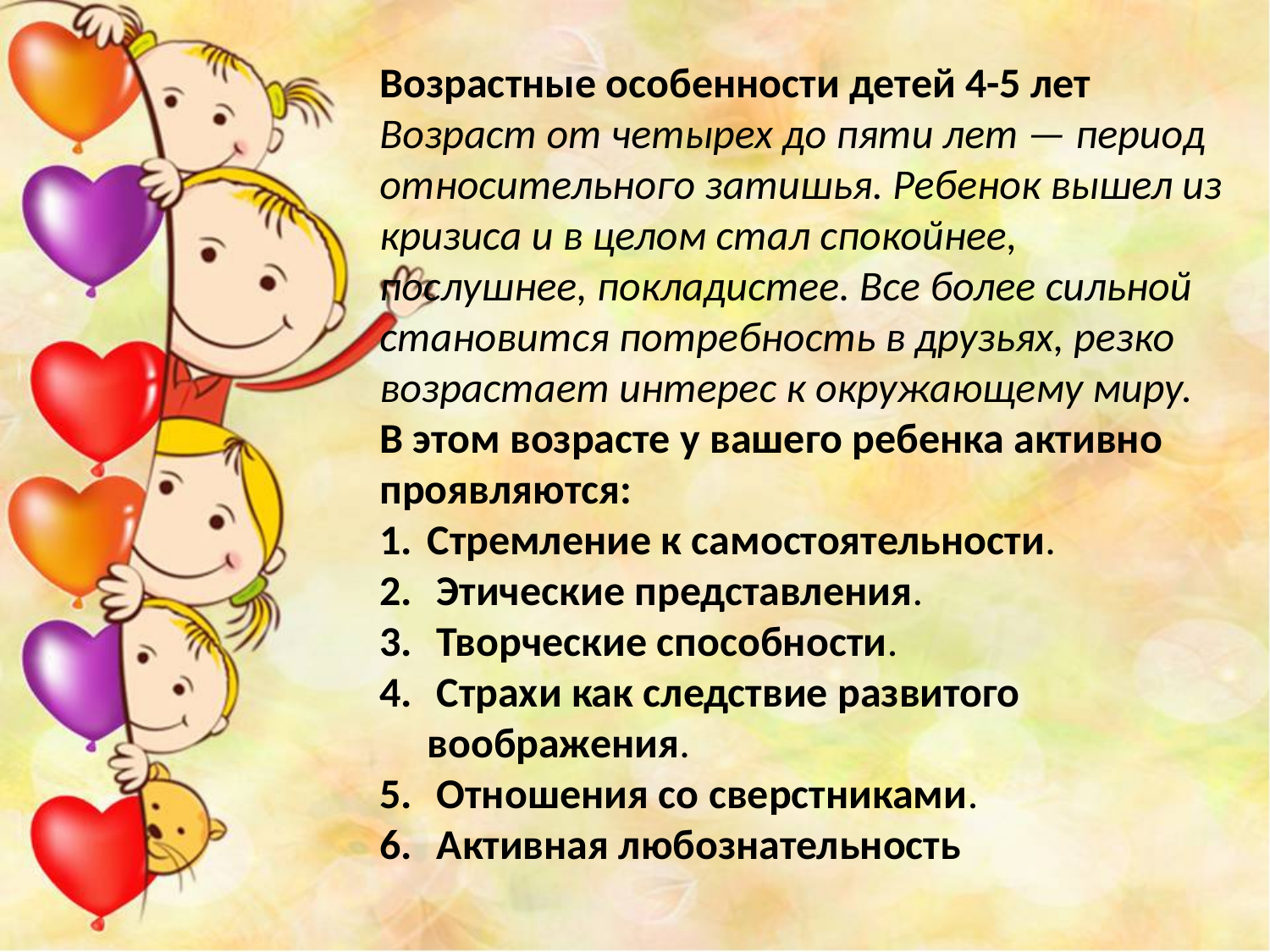

Возрастные особенности детей 4-5 лет
Возраст от четырех до пяти лет — период относительного затишья. Ребенок вышел из кризиса и в целом стал спокойнее, послушнее, покладистее. Все более сильной становится потребность в друзьях, резко возрастает интерес к окружающему миру.
В этом возрасте у вашего ребенка активно проявляются:
Стремление к самостоятельности.
 Этические представления.
 Творческие способности.
 Страхи как следствие развитого воображения.
 Отношения со сверстниками.
 Активная любознательность